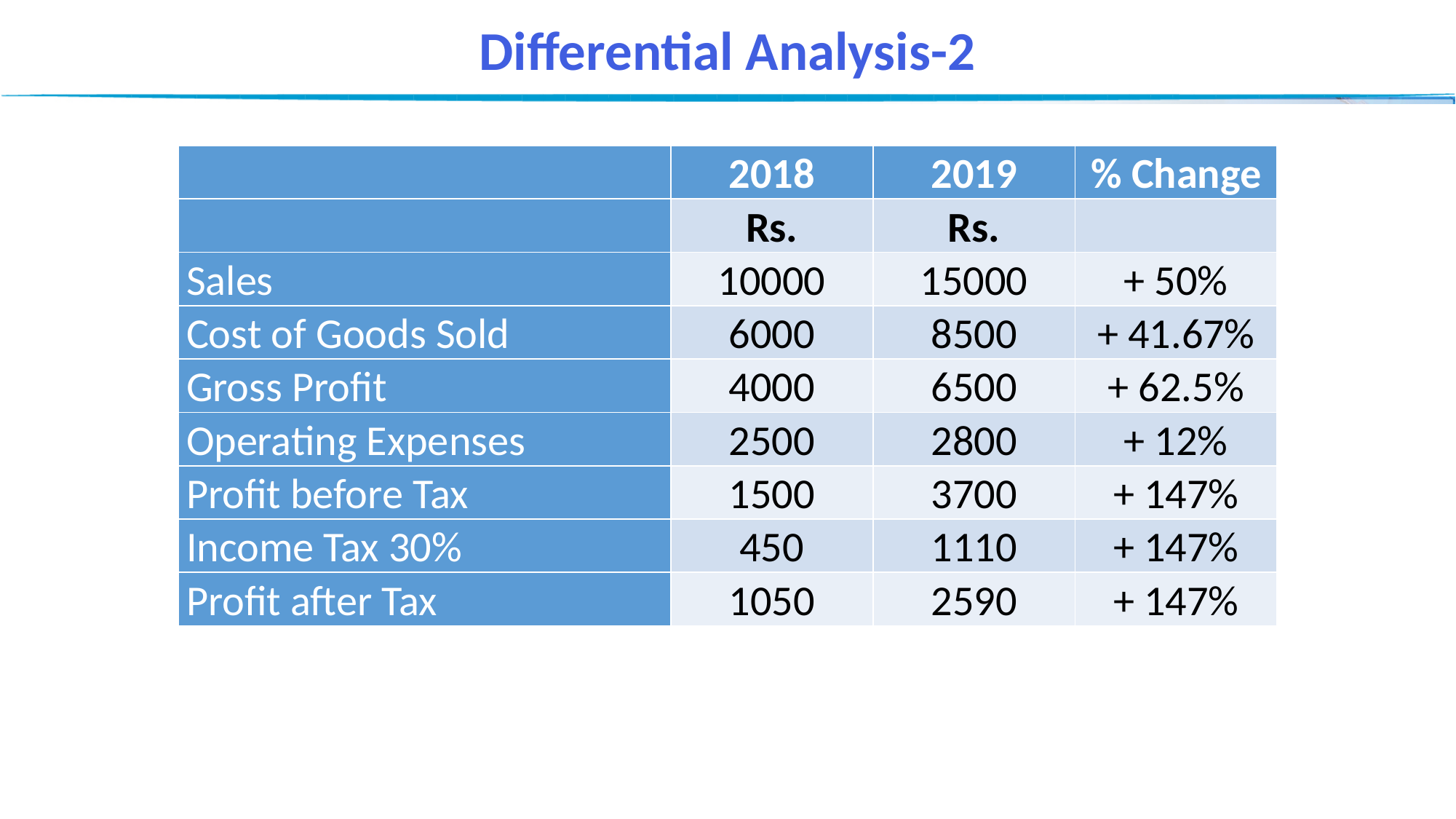

Differential Analysis-2

|  | 2018 | 2019 | % Change |
| --- | --- | --- | --- |
|  | Rs. | Rs. |  |
| Sales | 10000 | 15000 | + 50% |
| Cost of Goods Sold | 6000 | 8500 | + 41.67% |
| Gross Profit | 4000 | 6500 | + 62.5% |
| Operating Expenses | 2500 | 2800 | + 12% |
| Profit before Tax | 1500 | 3700 | + 147% |
| Income Tax 30% | 450 | 1110 | + 147% |
| Profit after Tax | 1050 | 2590 | + 147% |